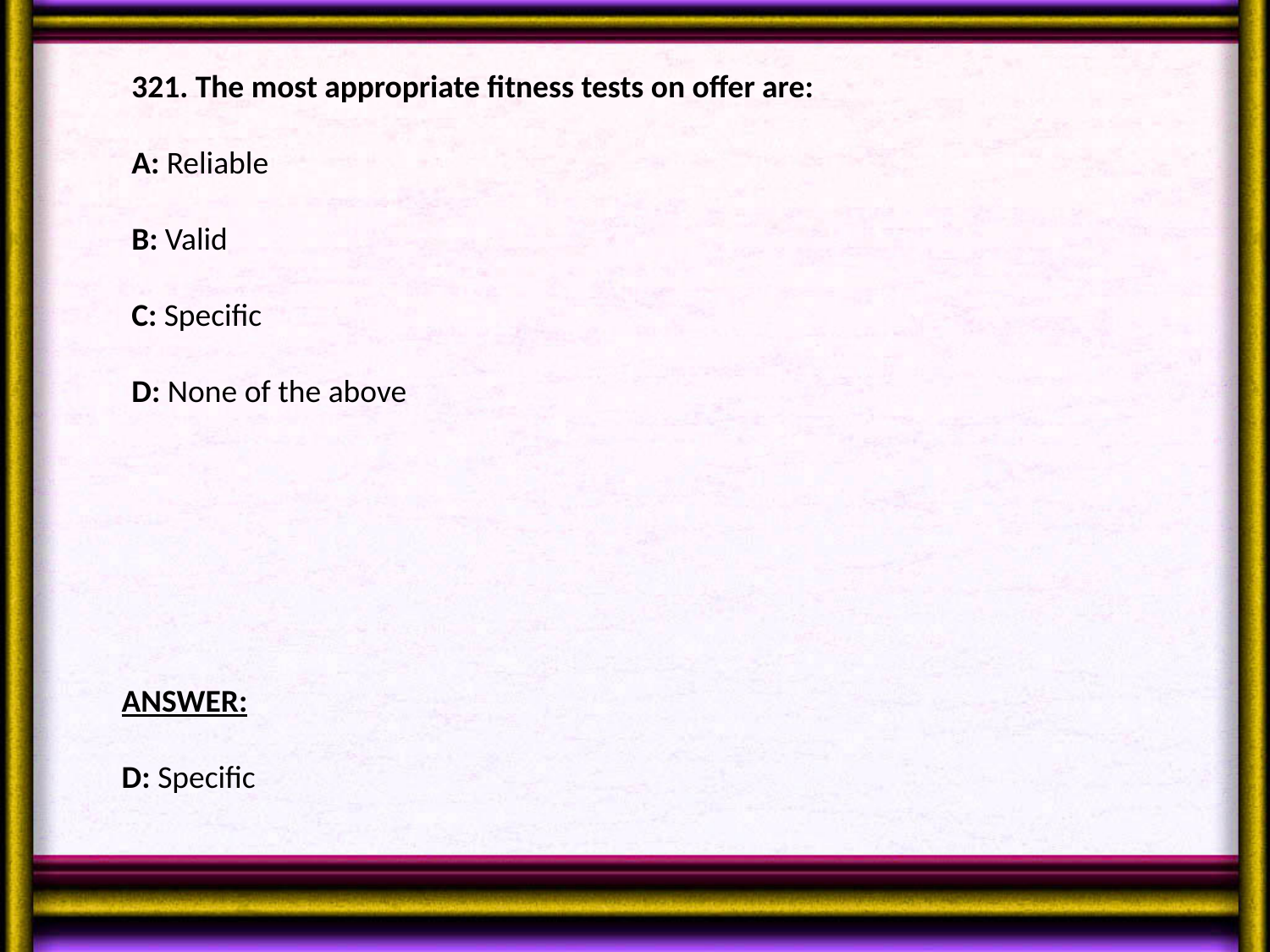

321. The most appropriate fitness tests on offer are:

A: Reliable

B: Valid

C: Specific

D: None of the above

ANSWER:

D: Specific